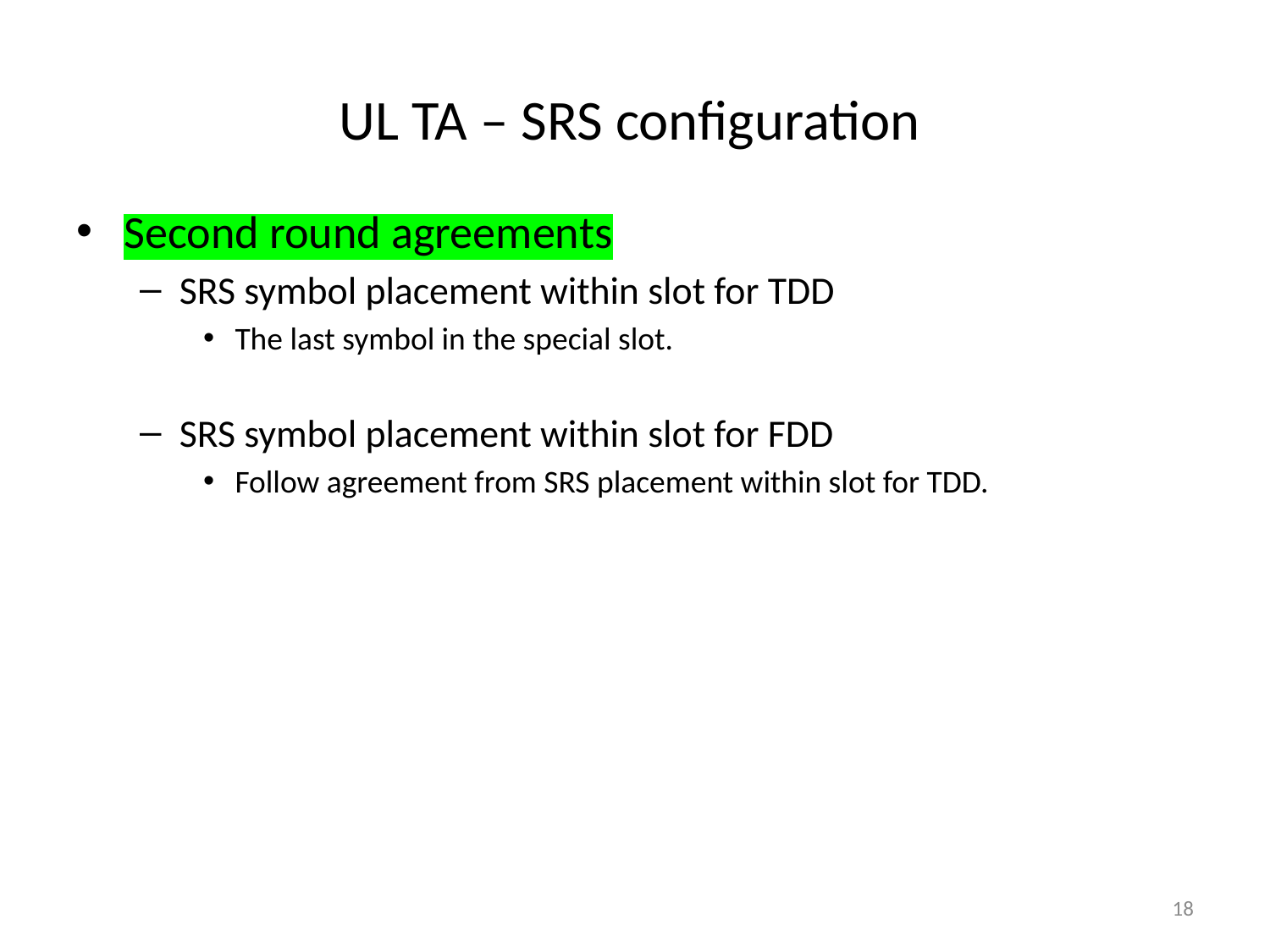

# UL TA – SRS configuration
Second round agreements
SRS symbol placement within slot for TDD
The last symbol in the special slot.

SRS symbol placement within slot for FDD
Follow agreement from SRS placement within slot for TDD.
18